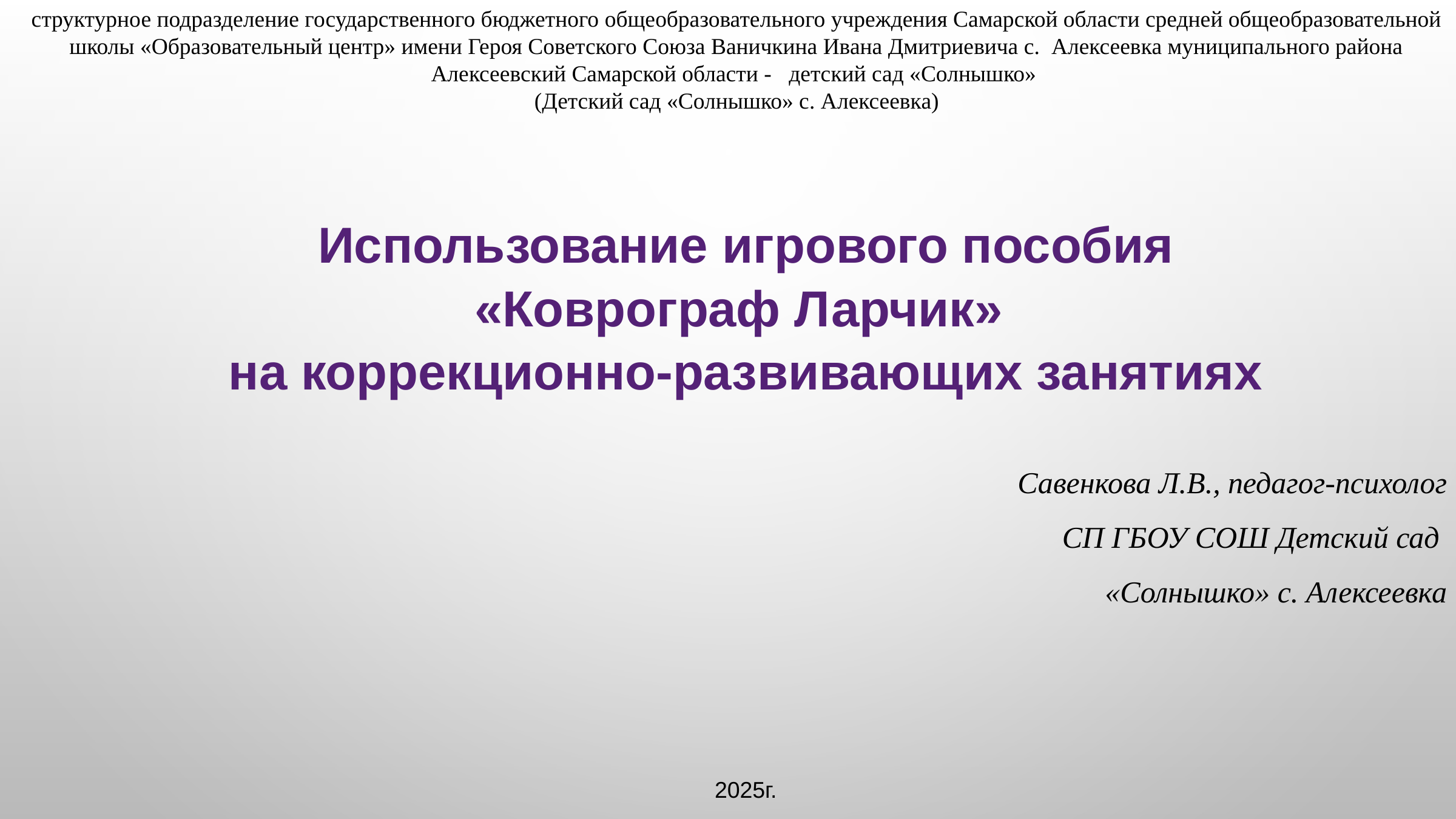

структурное подразделение государственного бюджетного общеобразовательного учреждения Самарской области средней общеобразовательной школы «Образовательный центр» имени Героя Советского Союза Ваничкина Ивана Дмитриевича с.  Алексеевка муниципального района Алексеевский Самарской области -   детский сад «Солнышко»
(Детский сад «Солнышко» с. Алексеевка)

Использование игрового пособия
«Коврограф Ларчик»
на коррекционно-развивающих занятиях

Савенкова Л.В., педагог-психолог
		СП ГБОУ СОШ Детский сад
«Солнышко» с. Алексеевка

2025г.